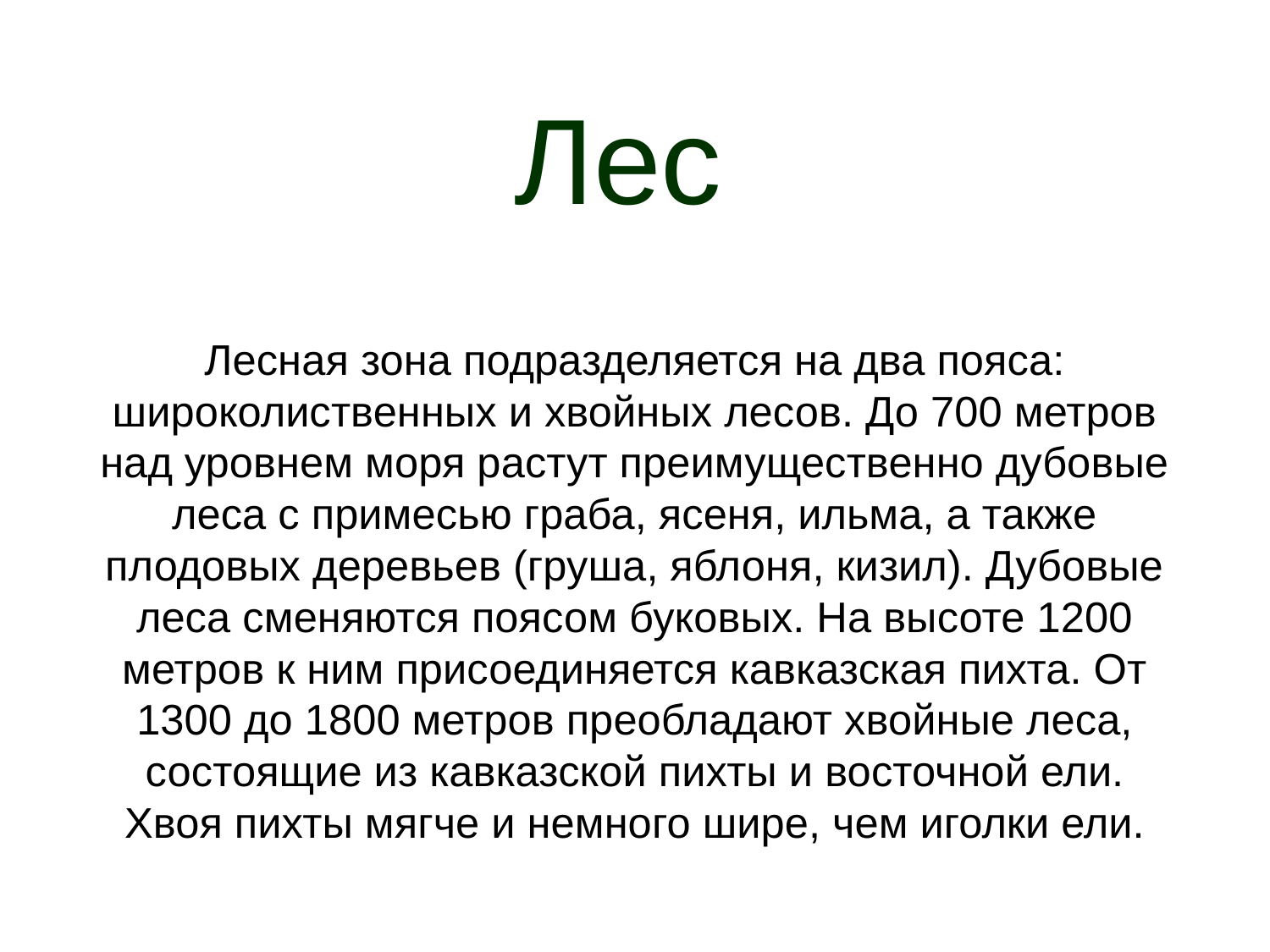

# Лес
Лесная зона подразделяется на два пояса: широколиственных и хвойных лесов. До 700 метров над уровнем моря растут преимущественно дубовые леса с примесью граба, ясеня, ильма, а также плодовых деревьев (груша, яблоня, кизил). Дубовые леса сменяются поясом буковых. На высоте 1200 метров к ним присоединяется кавказская пихта. От 1300 до 1800 метров преобладают хвойные леса, состоящие из кавказской пихты и восточной ели. Хвоя пихты мягче и немного шире, чем иголки ели.